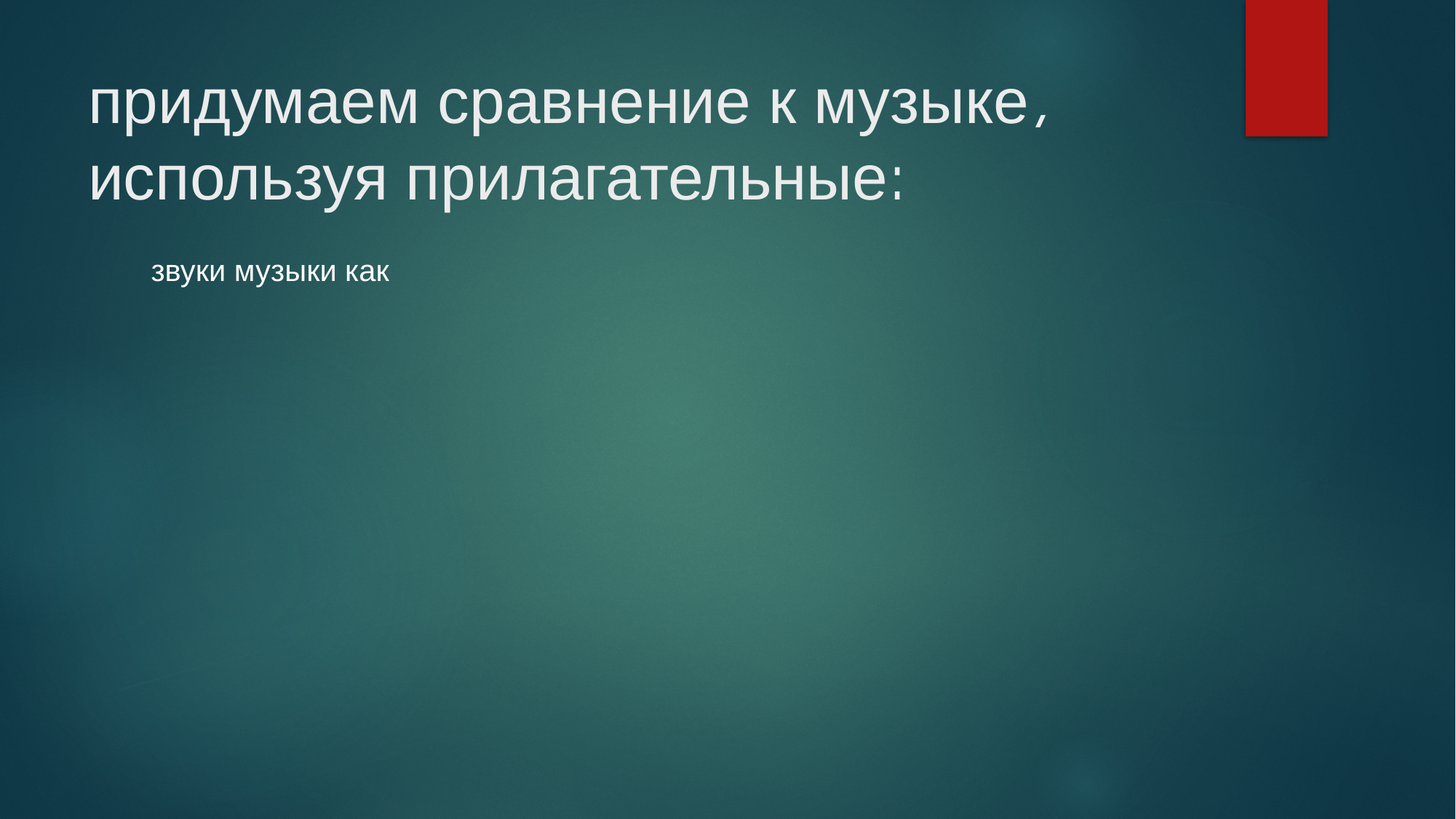

# придумаем сравнение к музыке, используя прилагательные:
 звуки музыки как